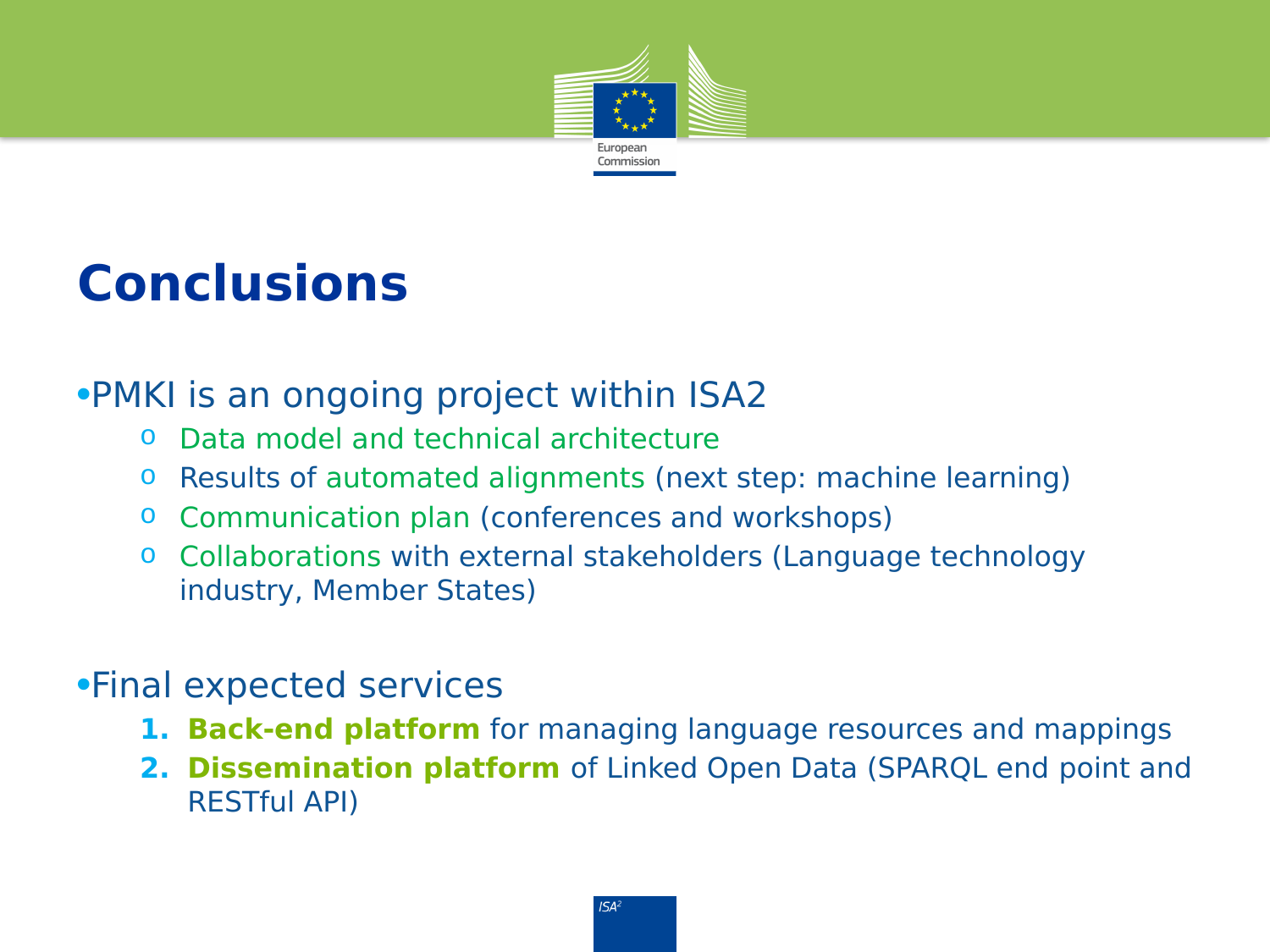

# Conclusions
PMKI is an ongoing project within ISA2
Data model and technical architecture
Results of automated alignments (next step: machine learning)
Communication plan (conferences and workshops)
Collaborations with external stakeholders (Language technology industry, Member States)

Final expected services
Back-end platform for managing language resources and mappings
Dissemination platform of Linked Open Data (SPARQL end point and RESTful API)